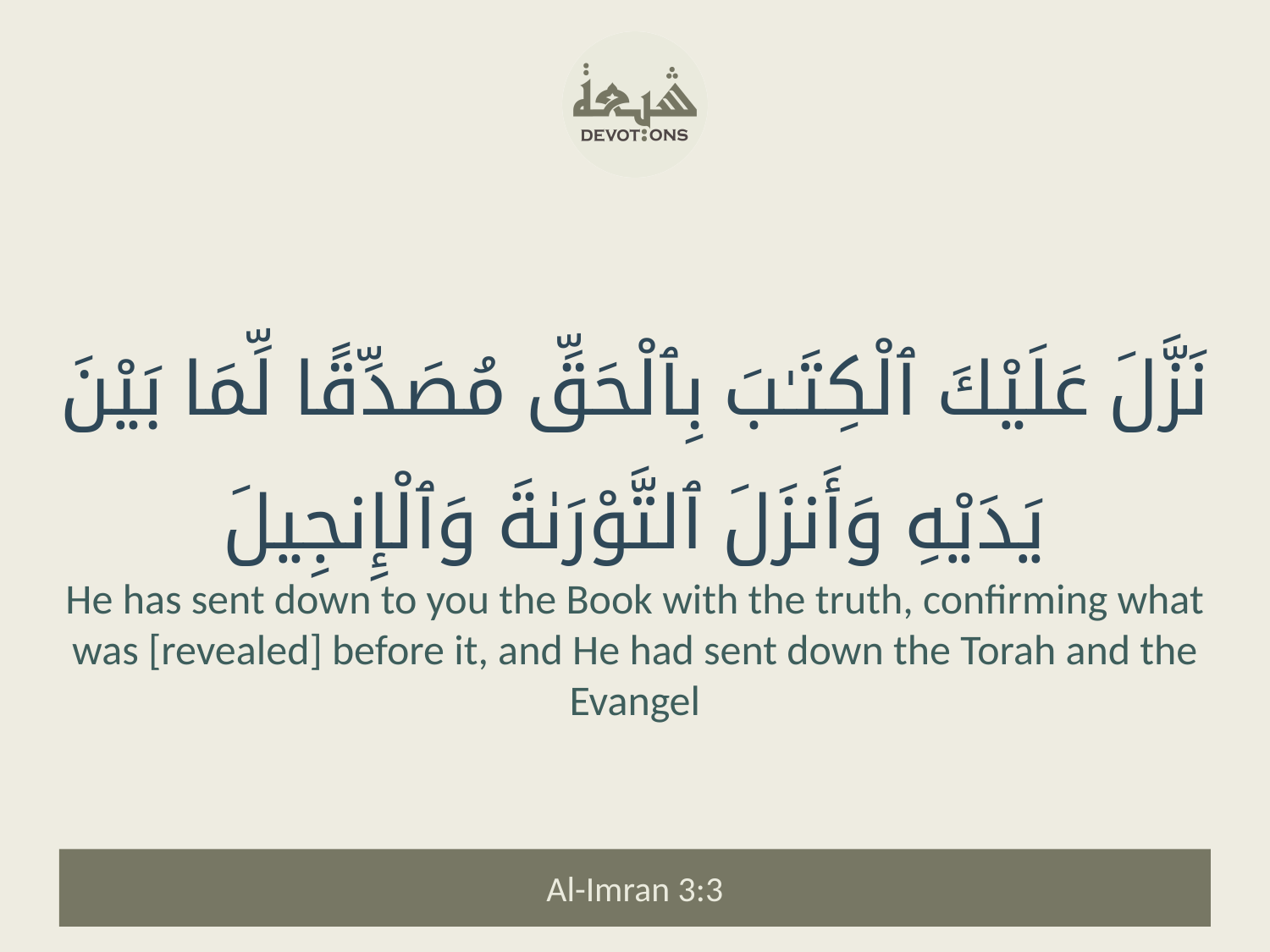

نَزَّلَ عَلَيْكَ ٱلْكِتَـٰبَ بِٱلْحَقِّ مُصَدِّقًا لِّمَا بَيْنَ يَدَيْهِ وَأَنزَلَ ٱلتَّوْرَىٰةَ وَٱلْإِنجِيلَ
He has sent down to you the Book with the truth, confirming what was [revealed] before it, and He had sent down the Torah and the Evangel
Al-Imran 3:3